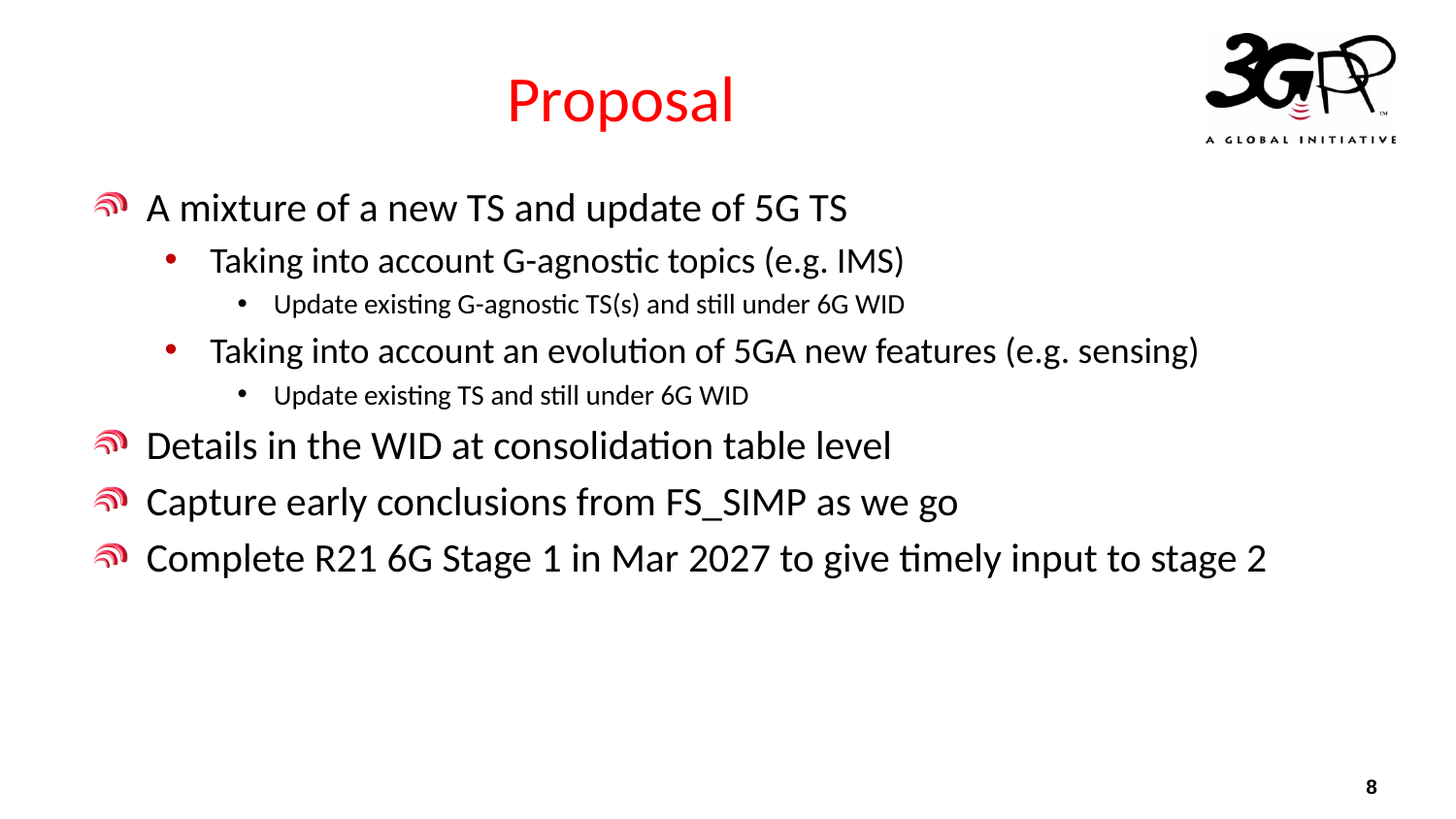

# Proposal
A mixture of a new TS and update of 5G TS
Taking into account G-agnostic topics (e.g. IMS)
Update existing G-agnostic TS(s) and still under 6G WID
Taking into account an evolution of 5GA new features (e.g. sensing)
Update existing TS and still under 6G WID
Details in the WID at consolidation table level
Capture early conclusions from FS_SIMP as we go
Complete R21 6G Stage 1 in Mar 2027 to give timely input to stage 2